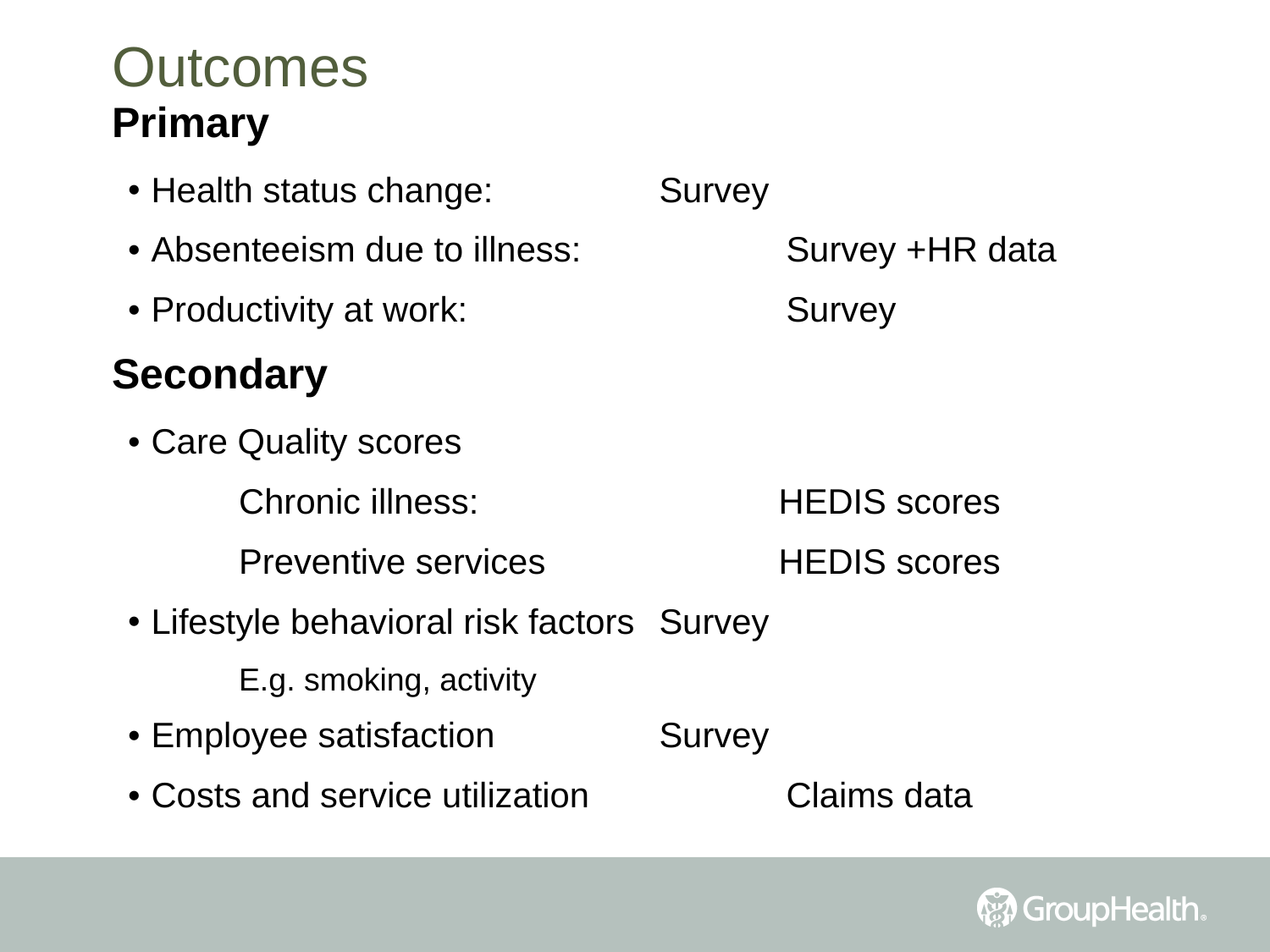

# Outcomes
Primary
Health status change:   		Survey
Absenteeism due to illness: 		Survey +HR data
Productivity at work: 			Survey
Secondary
Care Quality scores
Chronic illness:			HEDIS scores
Preventive services		HEDIS scores
Lifestyle behavioral risk factors	Survey
E.g. smoking, activity
Employee satisfaction		Survey
Costs and service utilization		Claims data